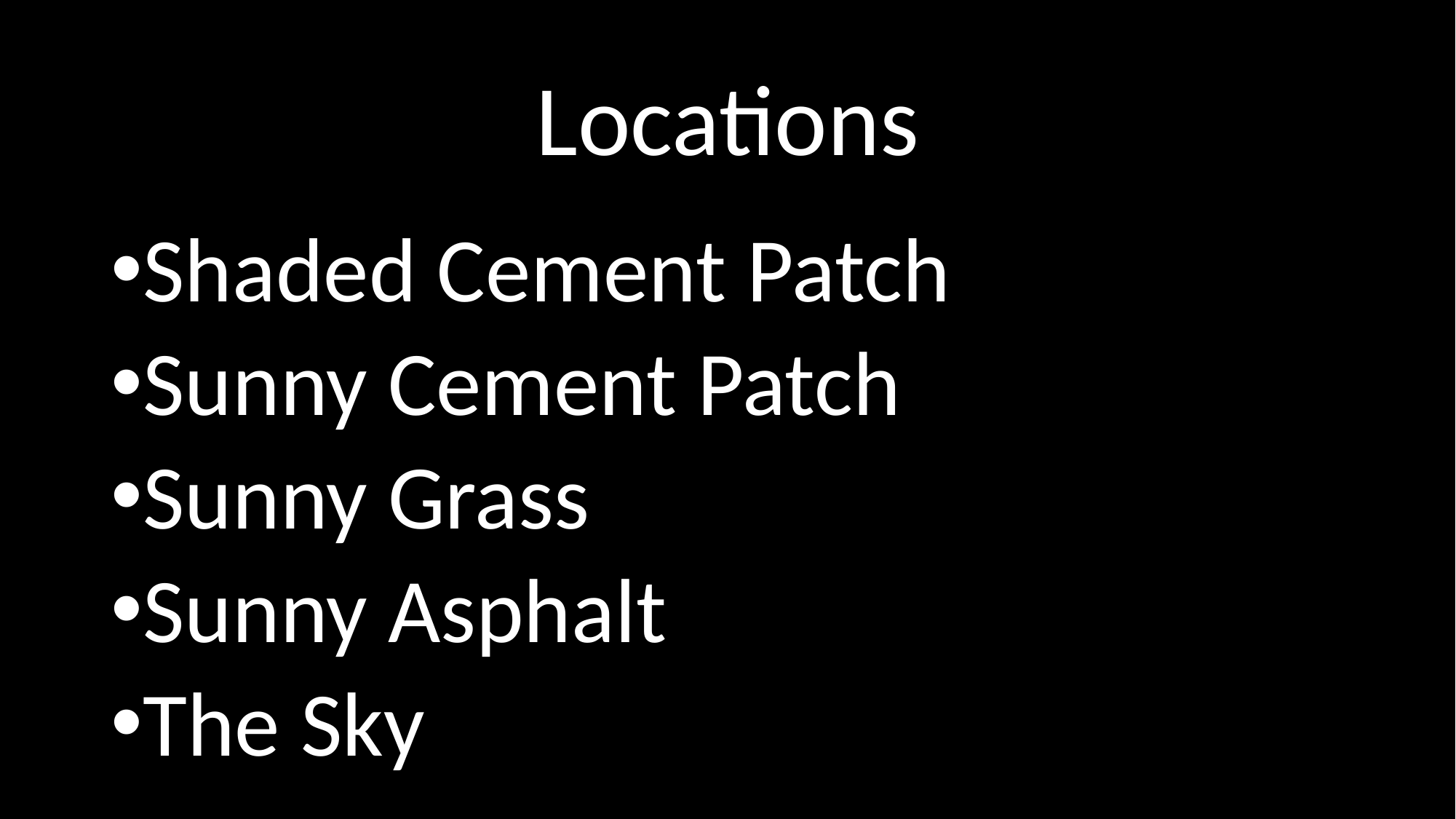

# Locations
Shaded Cement Patch
Sunny Cement Patch
Sunny Grass
Sunny Asphalt
The Sky